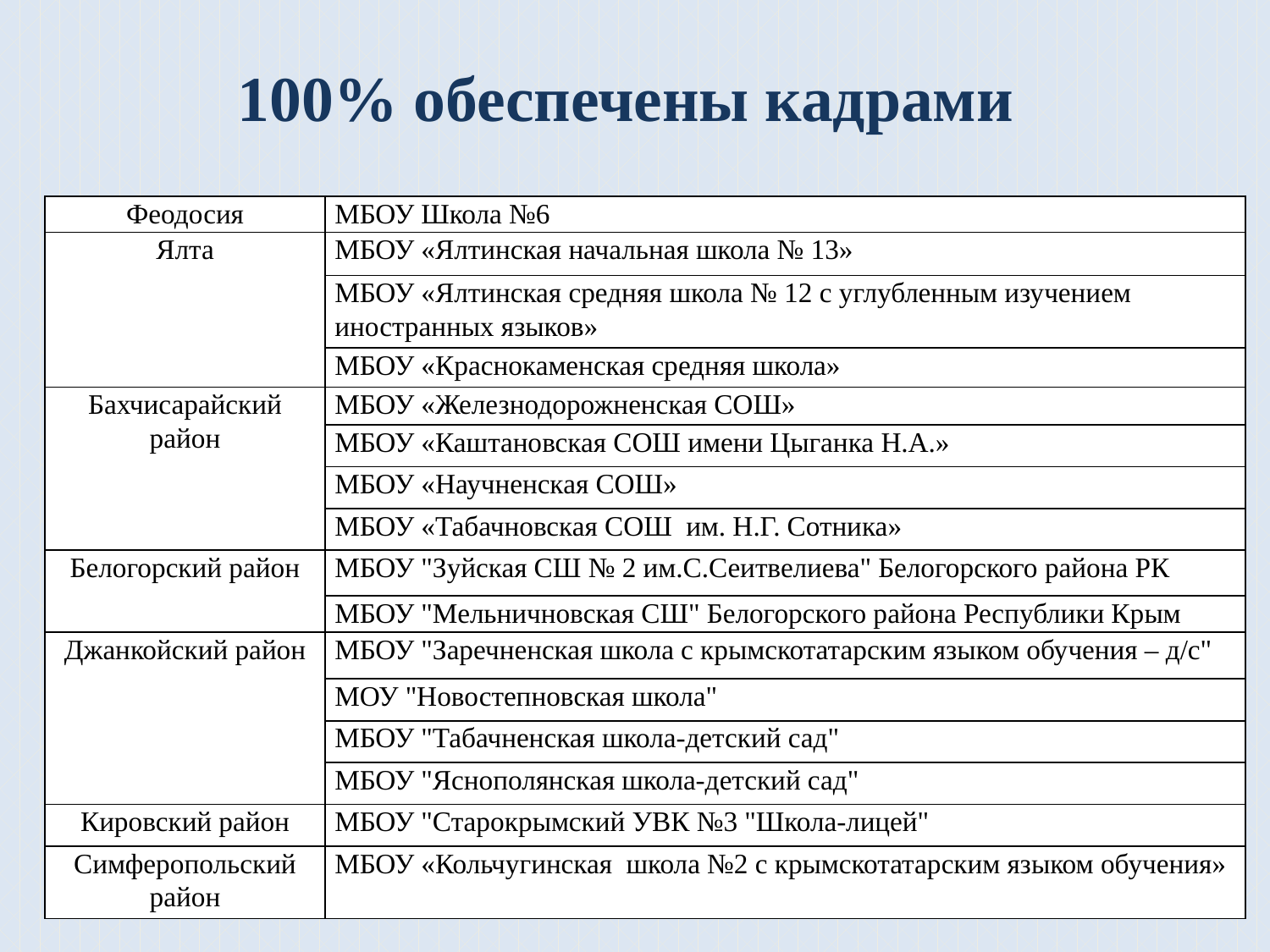

# 100% обеспечены кадрами

| Феодосия | МБОУ Школа №6 |
| --- | --- |
| Ялта | МБОУ «Ялтинская начальная школа № 13» |
|  | МБОУ «Ялтинская средняя школа № 12 с углубленным изучением иностранных языков» |
|  | МБОУ «Краснокаменская средняя школа» |
| Бахчисарайский район | МБОУ «Железнодорожненская СОШ» |
|  | МБОУ «Каштановская СОШ имени Цыганка Н.А.» |
|  | МБОУ «Научненская СОШ» |
|  | МБОУ «Табачновская СОШ им. Н.Г. Сотника» |
| Белогорский район | МБОУ "Зуйская СШ № 2 им.С.Сеитвелиева" Белогорского района РК |
|  | МБОУ "Мельничновская СШ" Белогорского района Республики Крым |
| Джанкойский район | МБОУ "Заречненская школа с крымскотатарским языком обучения – д/с" |
|  | МОУ "Новостепновская школа" |
|  | МБОУ "Табачненская школа-детский сад" |
|  | МБОУ "Яснополянская школа-детский сад" |
| Кировский район | МБОУ "Старокрымский УВК №3 "Школа-лицей" |
| Симферопольский район | МБОУ «Кольчугинская школа №2 с крымскотатарским языком обучения» |